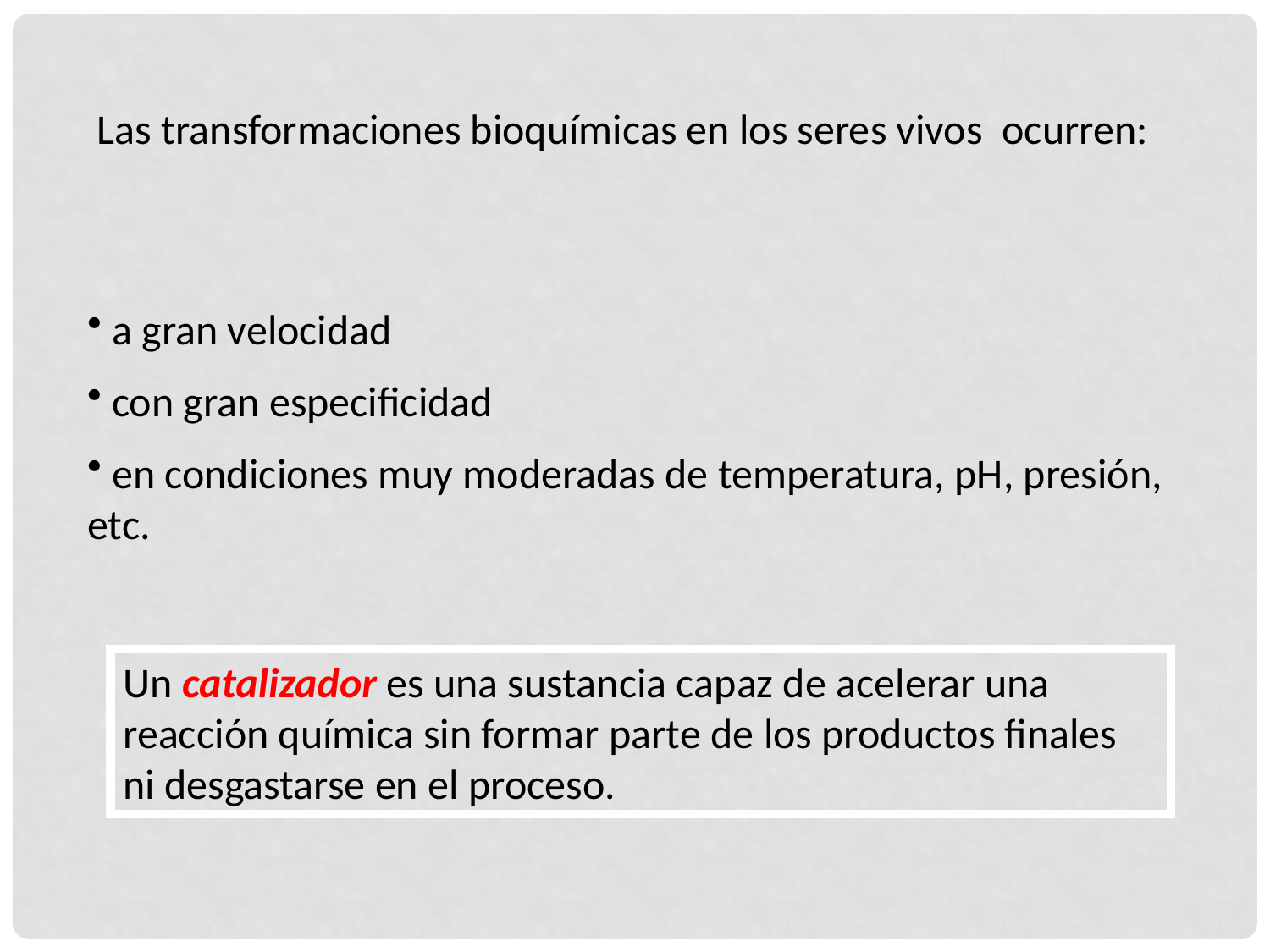

Las transformaciones bioquímicas en los seres vivos  ocurren:
 a gran velocidad
 con gran especificidad
 en condiciones muy moderadas de temperatura, pH, presión, etc.
Un catalizador es una sustancia capaz de acelerar una reacción química sin formar parte de los productos finales ni desgastarse en el proceso.